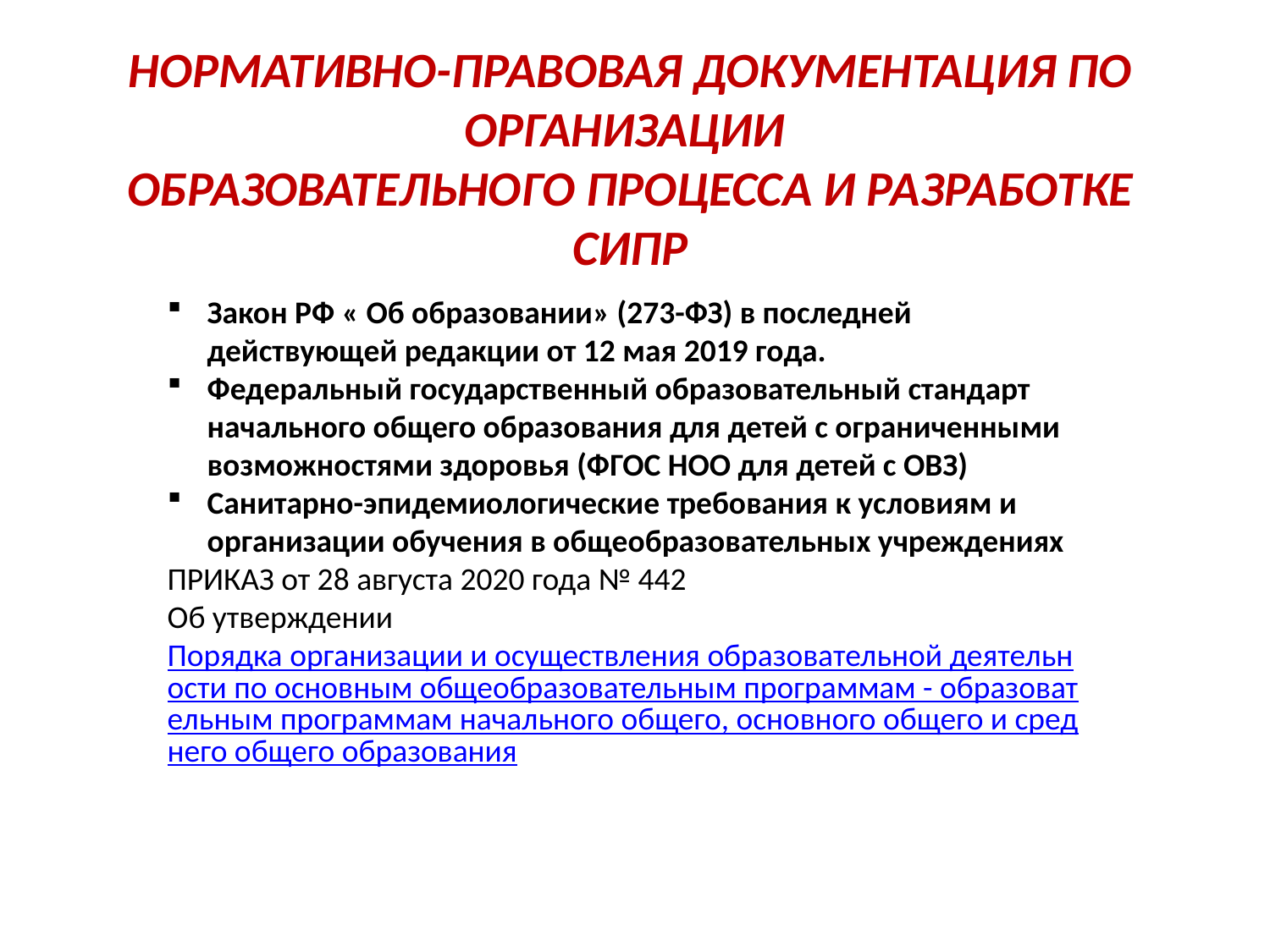

# НОРМАТИВНО-ПРАВОВАЯ ДОКУМЕНТАЦИЯ ПО ОРГАНИЗАЦИИ ОБРАЗОВАТЕЛЬНОГО ПРОЦЕССА И РАЗРАБОТКЕ СИПР
Закон РФ « Об образовании» (273-ФЗ) в последней действующей редакции от 12 мая 2019 года.
Федеральный государственный образовательный стандарт начального общего образования для детей с ограниченными возможностями здоровья (ФГОС НОО для детей с ОВЗ)
Санитарно-эпидемиологические требования к условиям и организации обучения в общеобразовательных учреждениях
ПРИКАЗ от 28 августа 2020 года № 442
Об утверждении Порядка организации и осуществления образовательной деятельности по основным общеобразовательным программам - образовательным программам начального общего, основного общего и среднего общего образования